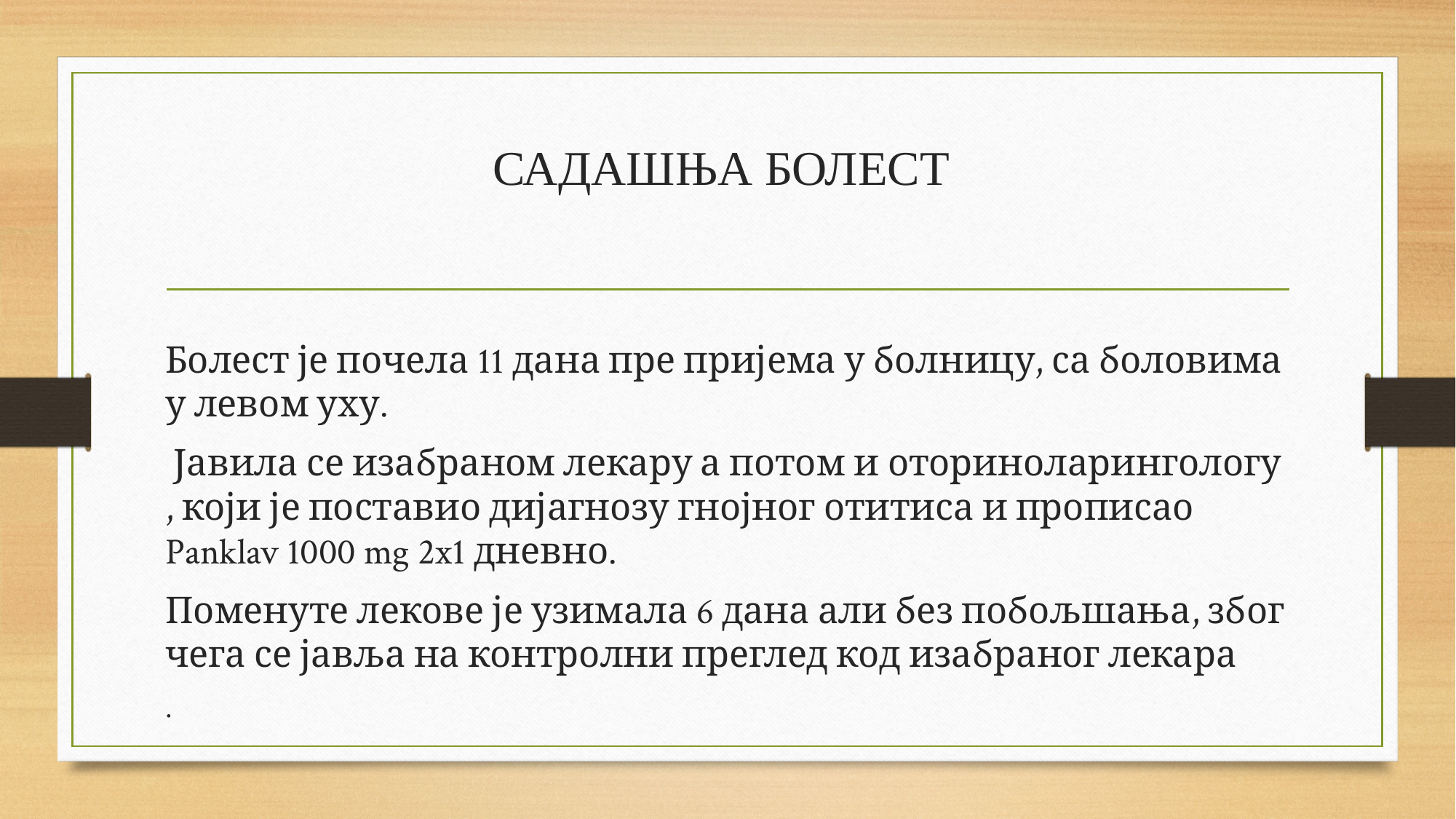

# САДАШЊА БОЛЕСТ
Болест је почела 11 дана пре пријема у болницу, са боловима у левом уху.
 Јавила се изабраном лекару а потом и оториноларингологу , који је поставио дијагнозу гнојног отитиса и прописао Panklav 1000 mg 2x1 дневно.
Поменуте лекове је узимала 6 дана али без побољшања, због чега се јавља на контролни преглед код изабраног лекара
.